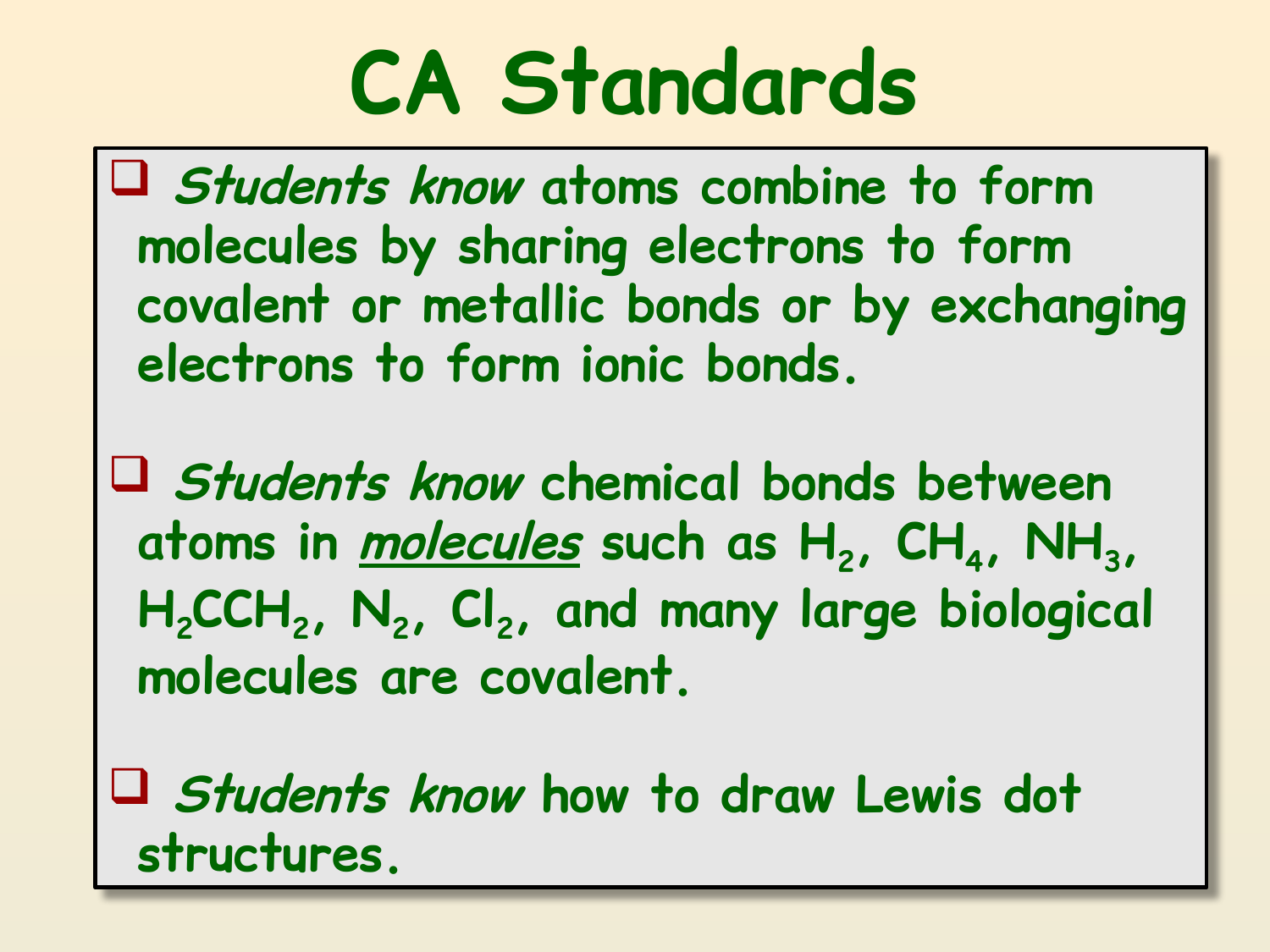

# CA Standards
 Students know atoms combine to form molecules by sharing electrons to form covalent or metallic bonds or by exchanging electrons to form ionic bonds.

 Students know chemical bonds between atoms in molecules such as H2, CH4, NH3, H2CCH2, N2, Cl2, and many large biological molecules are covalent.

 Students know how to draw Lewis dot structures.